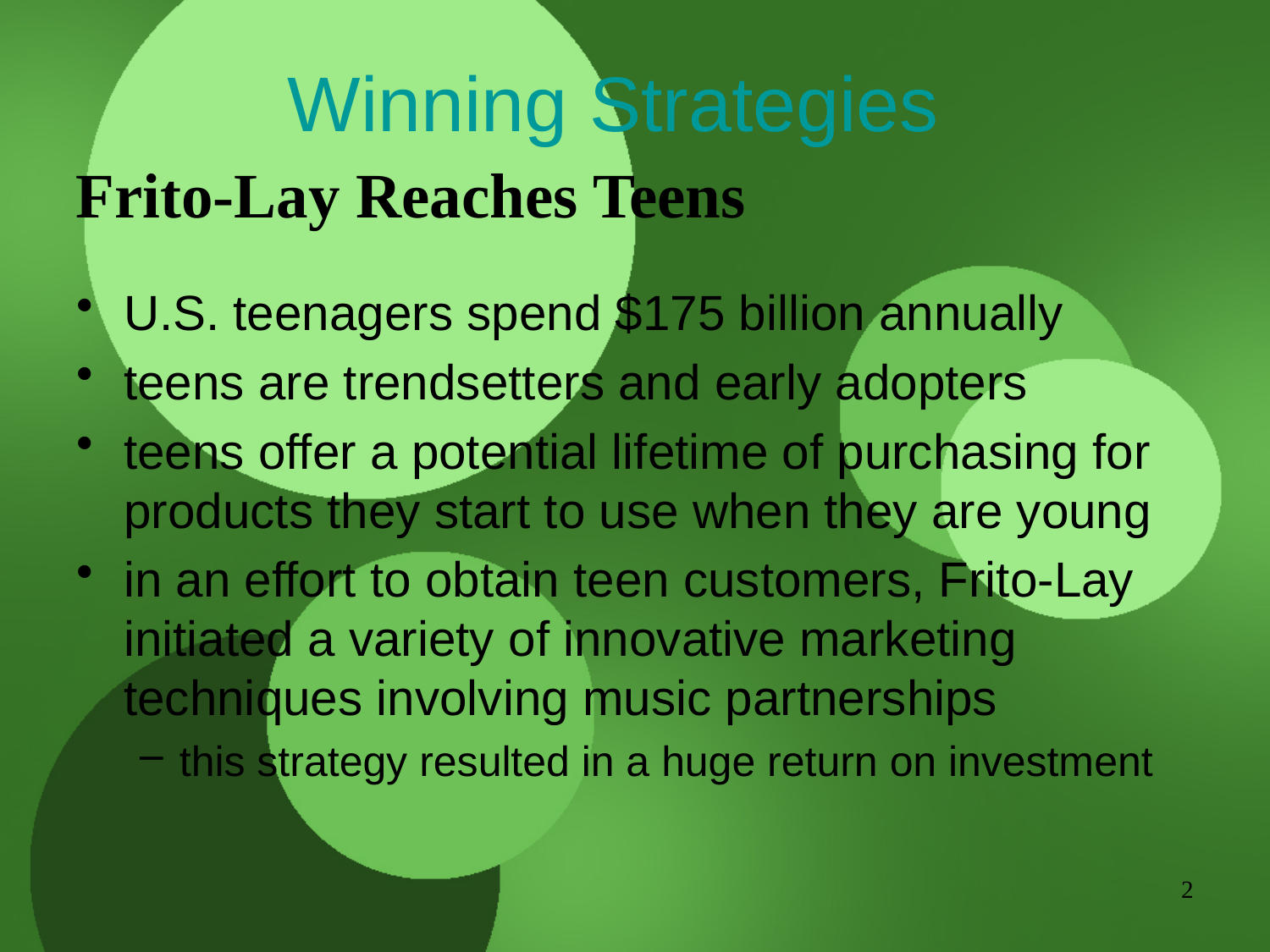

# Winning Strategies
Frito-Lay Reaches Teens
U.S. teenagers spend $175 billion annually
teens are trendsetters and early adopters
teens offer a potential lifetime of purchasing for products they start to use when they are young
in an effort to obtain teen customers, Frito-Lay initiated a variety of innovative marketing techniques involving music partnerships
this strategy resulted in a huge return on investment
2